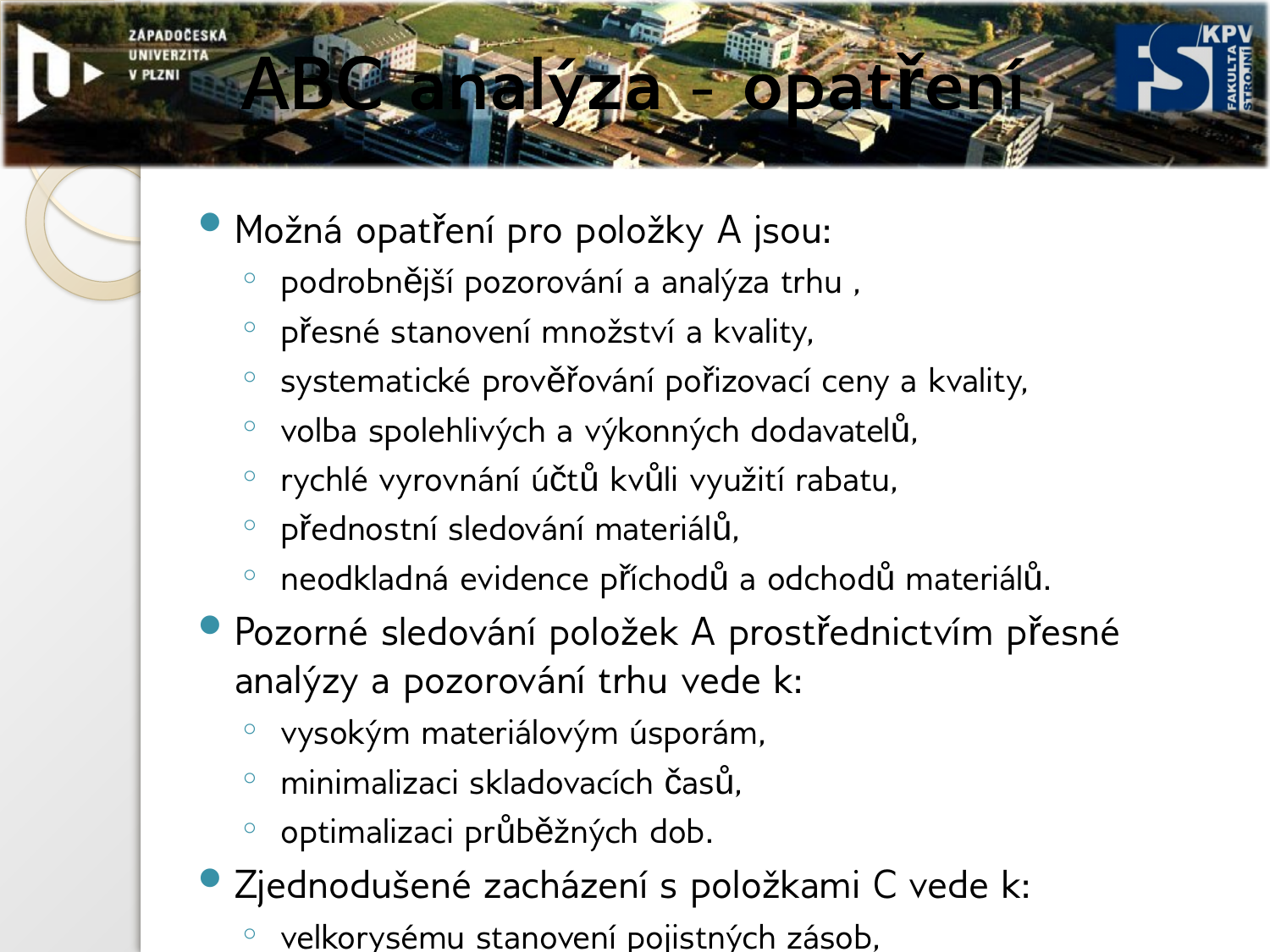

# ABC analýza - opatření
Možná opatření pro položky A jsou:
 podrobnější pozorování a analýza trhu ,
 přesné stanovení množství a kvality,
 systematické prověřování pořizovací ceny a kvality,
 volba spolehlivých a výkonných dodavatelů,
 rychlé vyrovnání účtů kvůli využití rabatu,
 přednostní sledování materiálů,
 neodkladná evidence příchodů a odchodů materiálů.
Pozorné sledování položek A prostřednictvím přesné analýzy a pozorování trhu vede k:
 vysokým materiálovým úsporám,
 minimalizaci skladovacích časů,
 optimalizaci průběžných dob.
Zjednodušené zacházení s položkami C vede k:
 velkorysému stanovení pojistných zásob,
 dohodám o souhrnných fakturách s dodavatelem,
zjednodušení objednacích činností.